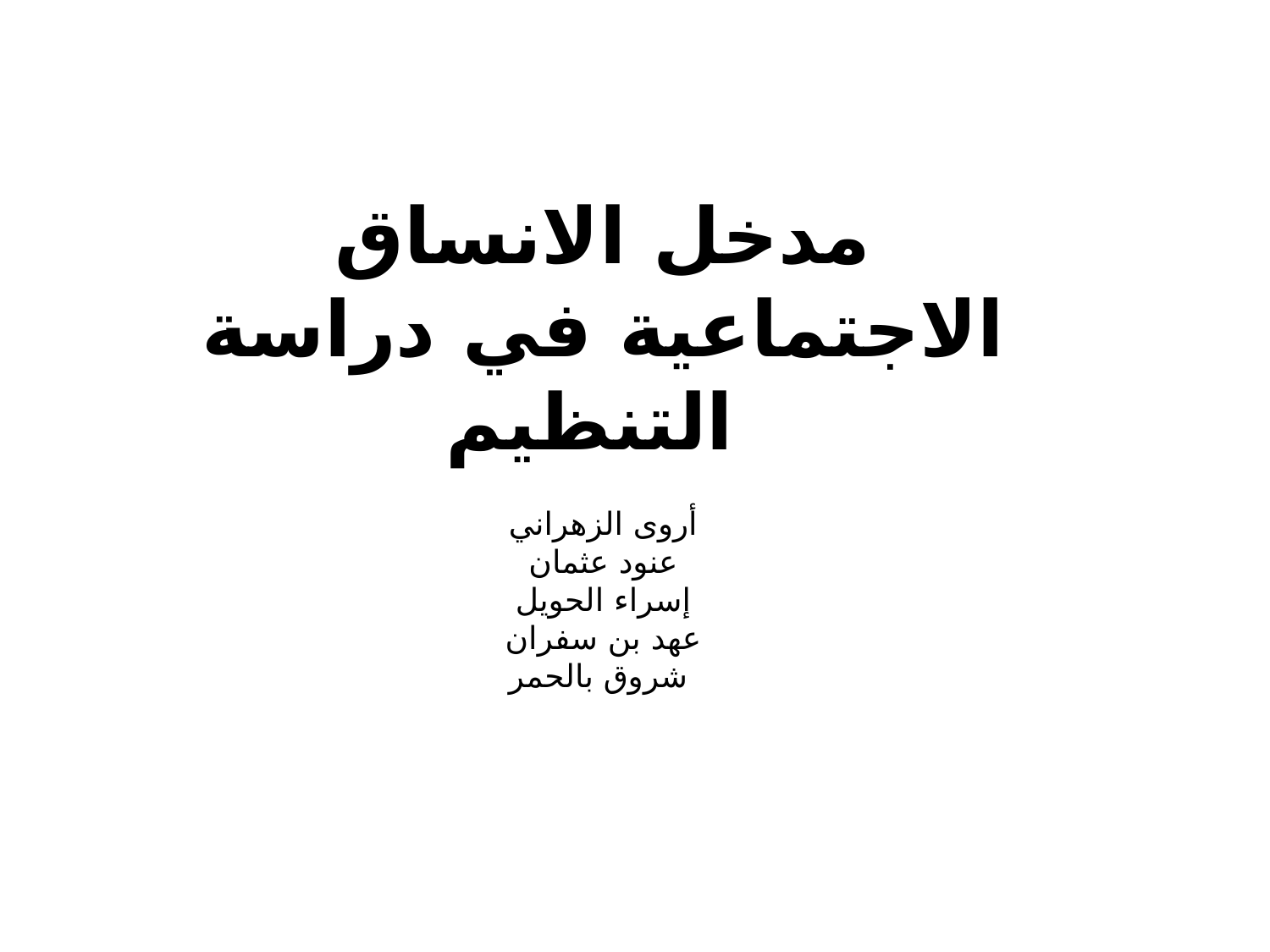

مدخل الانساق الاجتماعية في دراسة التنظيم

أروى الزهراني
عنود عثمان
إسراء الحويل
عهد بن سفران
شروق بالحمر